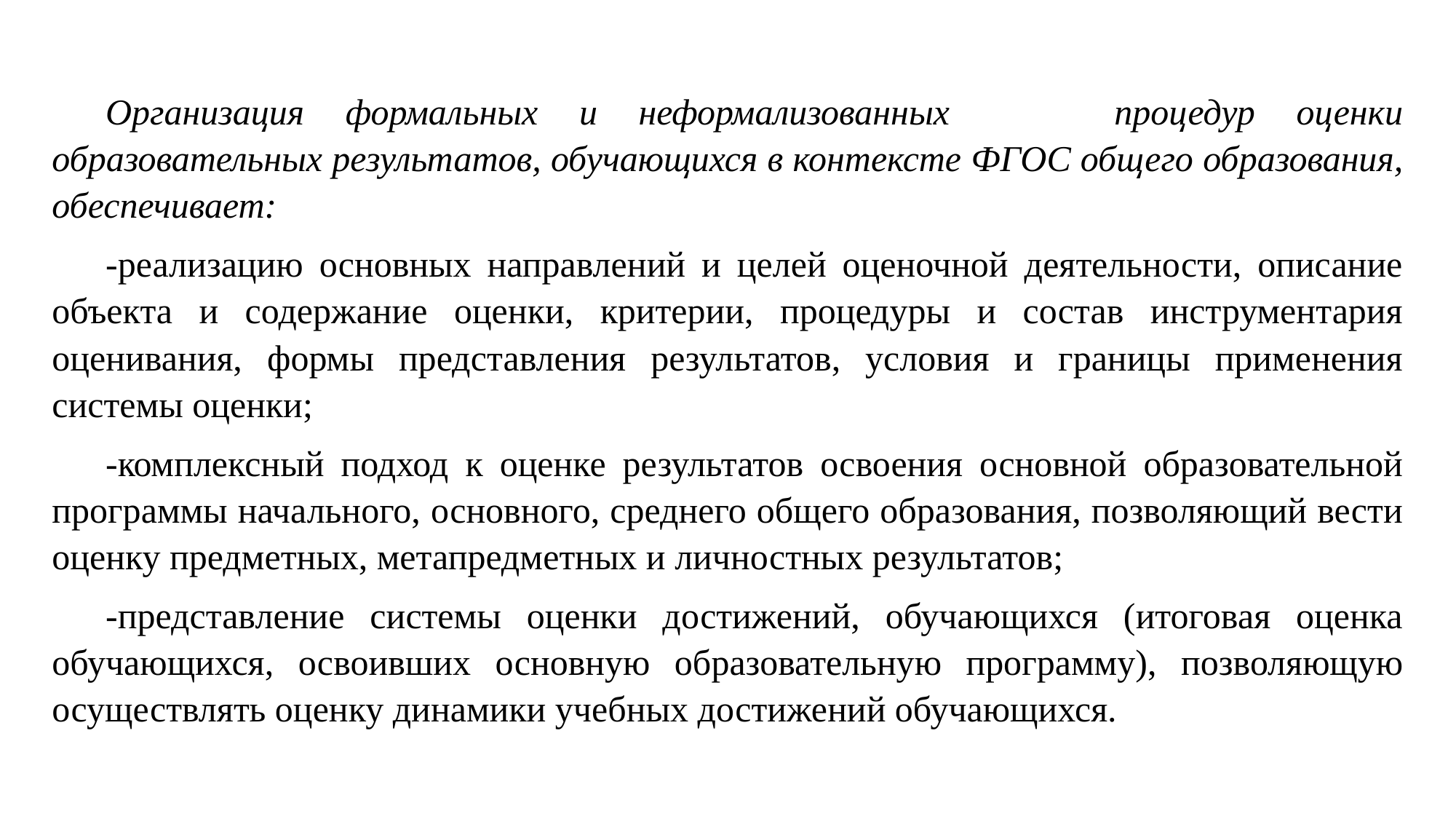

Организация формальных и неформализованных    процедур оценки образовательных результатов, обучающихся в контексте ФГОС общего образования, обеспечивает:
-реализацию основных направлений и целей оценочной деятельности, описание объекта и содержание оценки, критерии, процедуры и состав инструментария оценивания, формы представления результатов, условия и границы применения системы оценки;
-комплексный подход к оценке результатов освоения основной образовательной программы начального, основного, среднего общего образования, позволяющий вести оценку предметных, метапредметных и личностных результатов;
-представление системы оценки достижений, обучающихся (итоговая оценка обучающихся, освоивших основную образовательную программу), позволяющую осуществлять оценку динамики учебных достижений обучающихся.